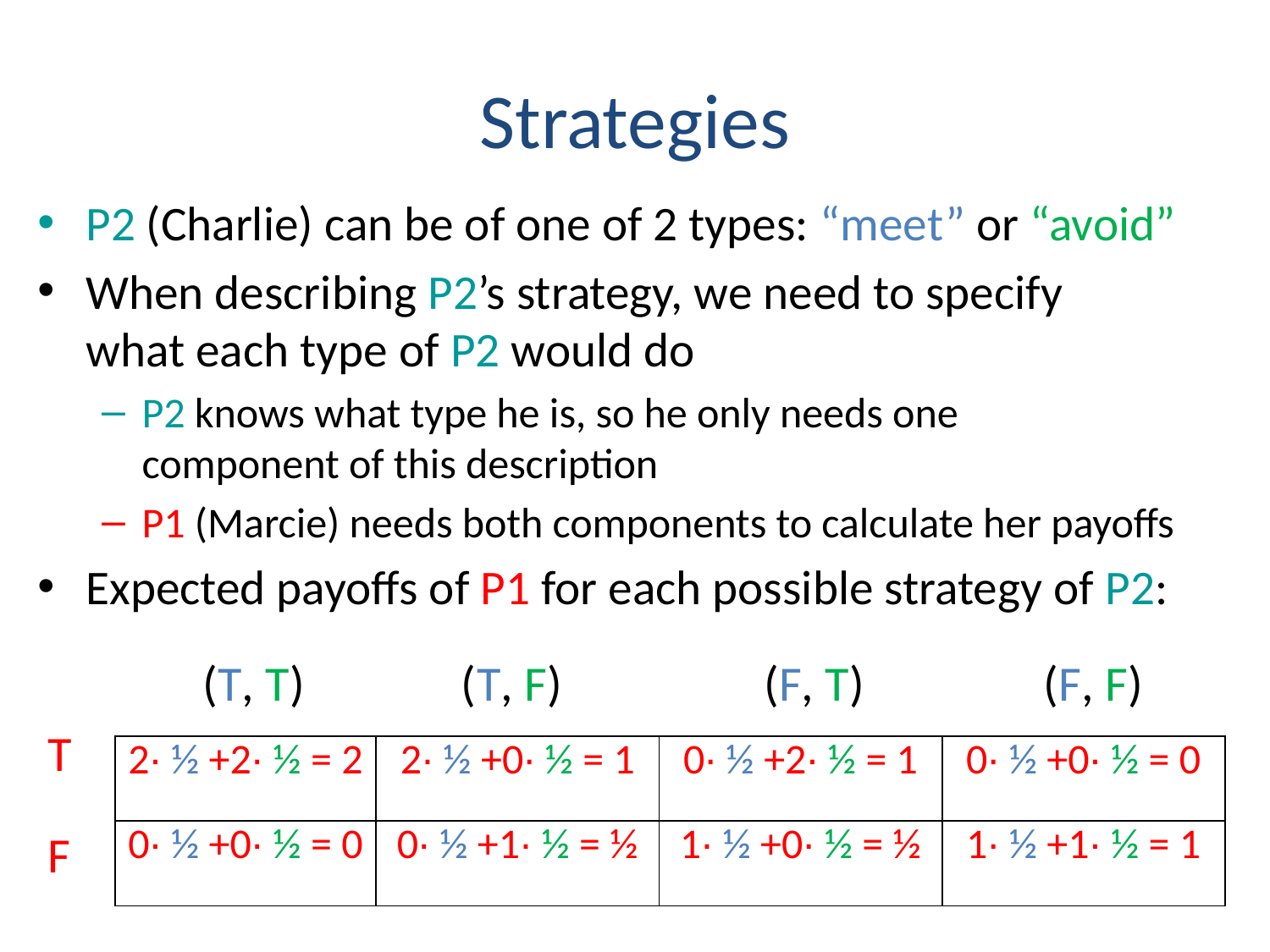

# Strategies
P2 (Charlie) can be of one of 2 types: “meet” or “avoid”
When describing P2’s strategy, we need to specify
what each type of P2 would do
P2 knows what type he is, so he only needs one
component of this description
P1 (Marcie) needs both components to calculate her payoffs
Expected payoffs of P1 for each possible strategy of P2:
(T, T)              (T, F)                  (F, T)                (F, F)
T
F
| 2∙ ½ +2∙ ½ = 2 | 2∙ ½ +0∙ ½ = 1 | 0∙ ½ +2∙ ½ = 1 | 0∙ ½ +0∙ ½ = 0 |
| --- | --- | --- | --- |
| 0∙ ½ +0∙ ½ = 0 | 0∙ ½ +1∙ ½ = ½ | 1∙ ½ +0∙ ½ = ½ | 1∙ ½ +1∙ ½ = 1 |